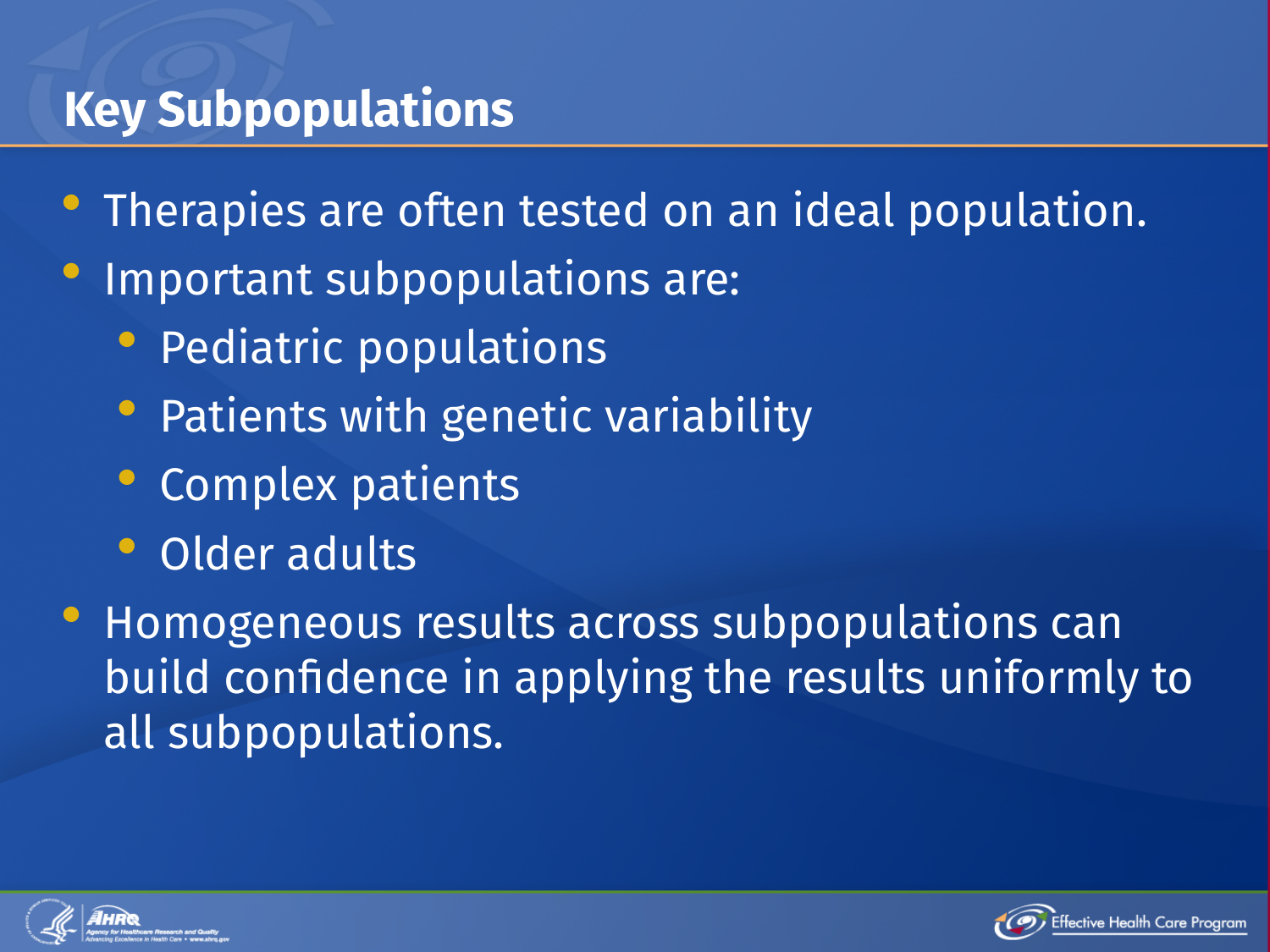

# Key Subpopulations
Therapies are often tested on an ideal population.
Important subpopulations are:
Pediatric populations
Patients with genetic variability
Complex patients
Older adults
Homogeneous results across subpopulations can build confidence in applying the results uniformly to all subpopulations.